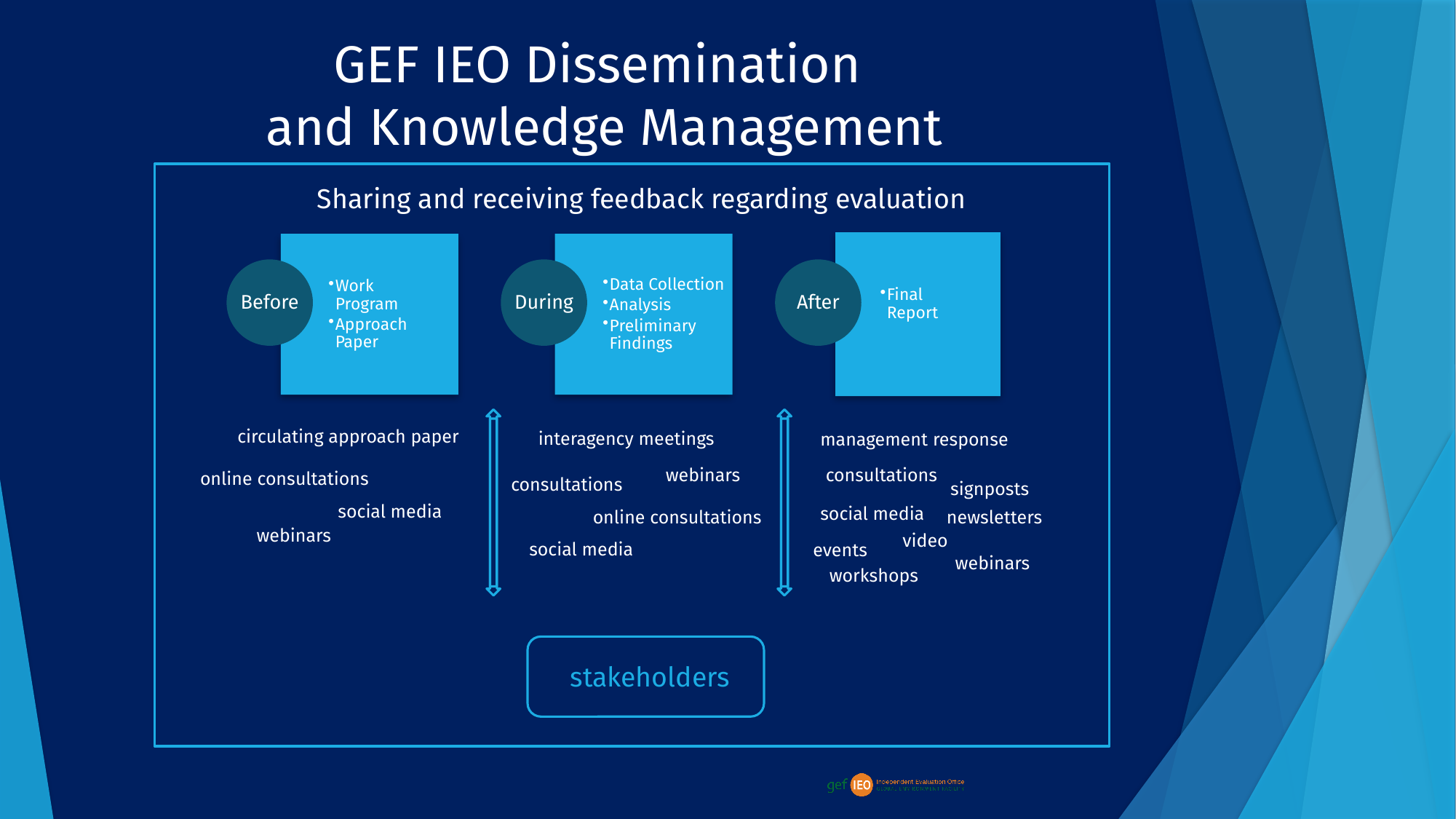

# GEF IEO Dissemination and Knowledge Management
Work Program
Approach Paper
Before
Data Collection
Analysis
Preliminary Findings
During
Final Report

After

Sharing and receiving feedback regarding evaluation
circulating approach paper
interagency meetings
management response
consultations
webinars
online consultations
consultations
signposts

social media
social media

newsletters
online consultations
webinars
video
social media
events
webinars
workshops

stakeholders